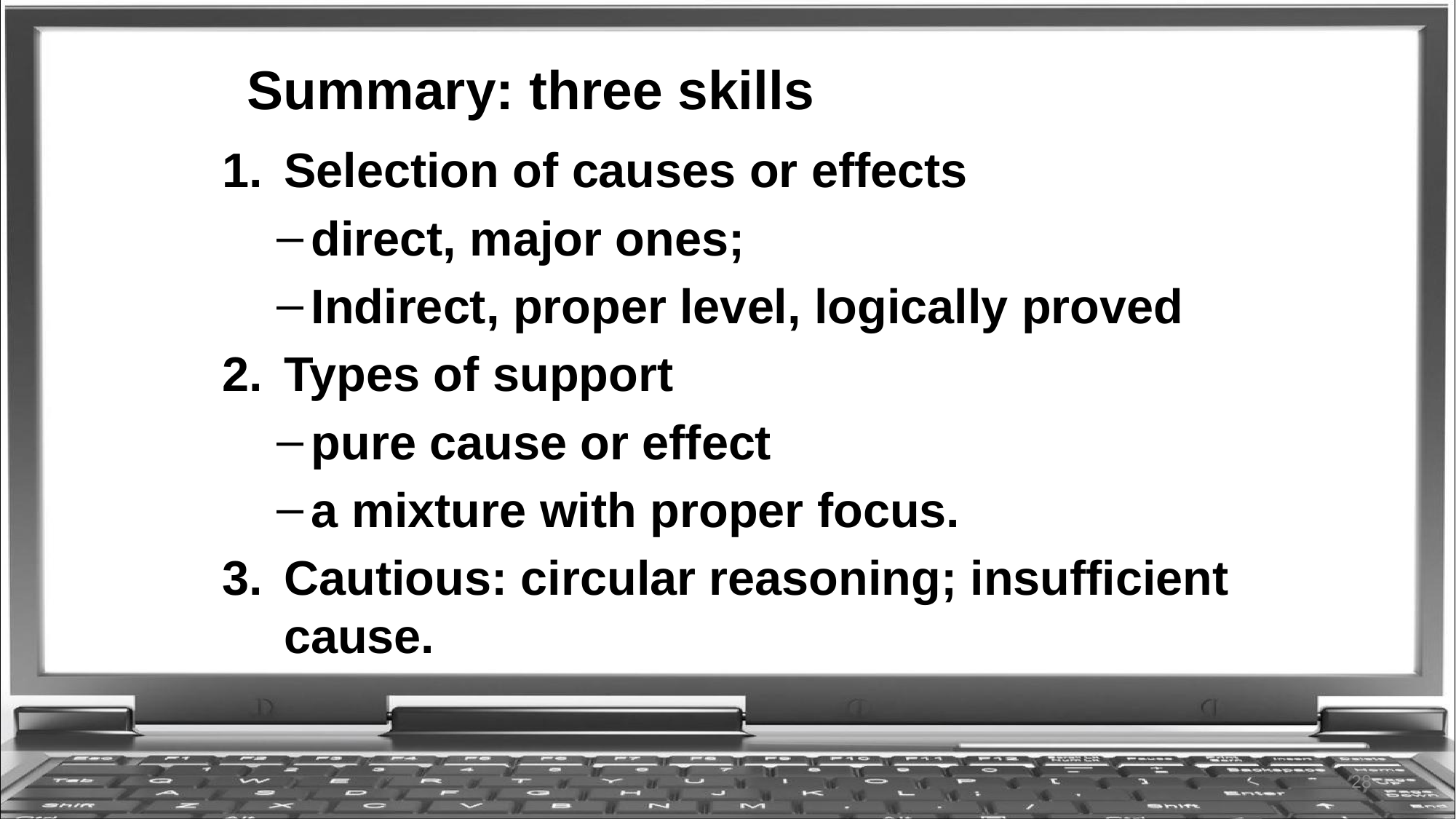

# Summary: three skills
Selection of causes or effects
direct, major ones;
Indirect, proper level, logically proved
Types of support
pure cause or effect
a mixture with proper focus.
Cautious: circular reasoning; insufficient cause.
28